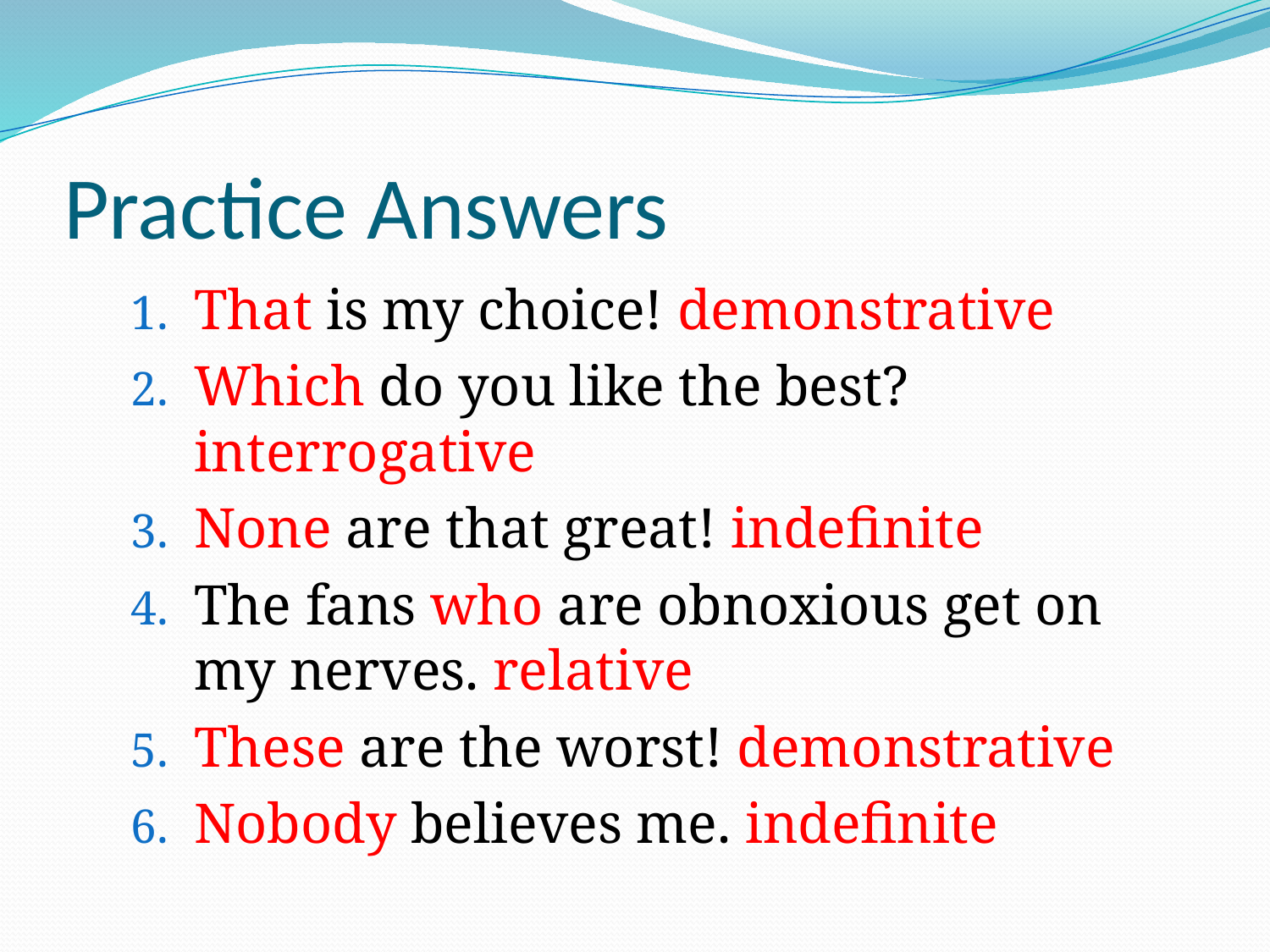

# Practice Answers
That is my choice! demonstrative
Which do you like the best? interrogative
None are that great! indefinite
The fans who are obnoxious get on my nerves. relative
These are the worst! demonstrative
Nobody believes me. indefinite